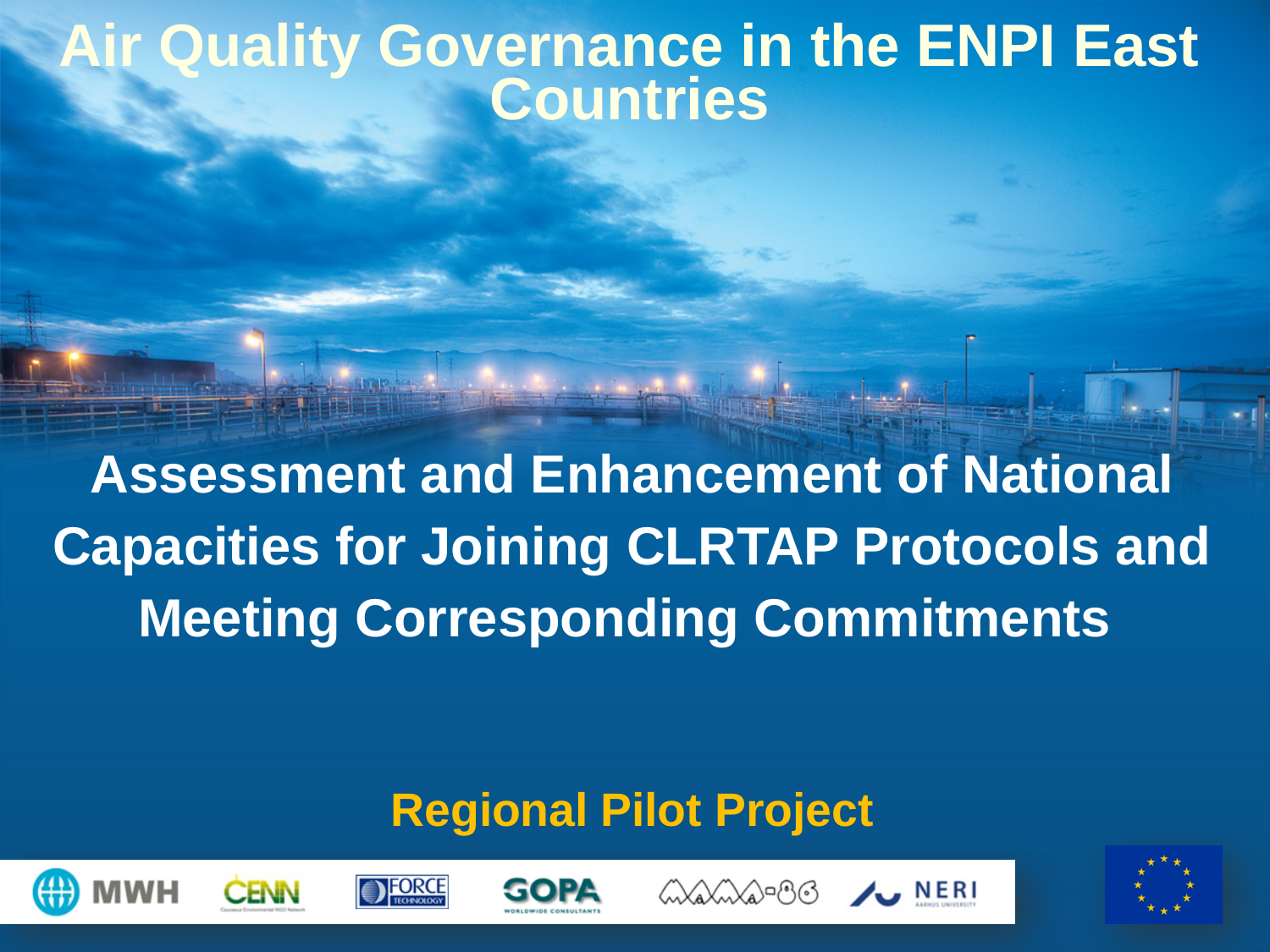

# Air Quality Governance in the ENPI East Countries
Assessment and Enhancement of National Capacities for Joining CLRTAP Protocols and Meeting Corresponding Commitments

Regional Pilot Project